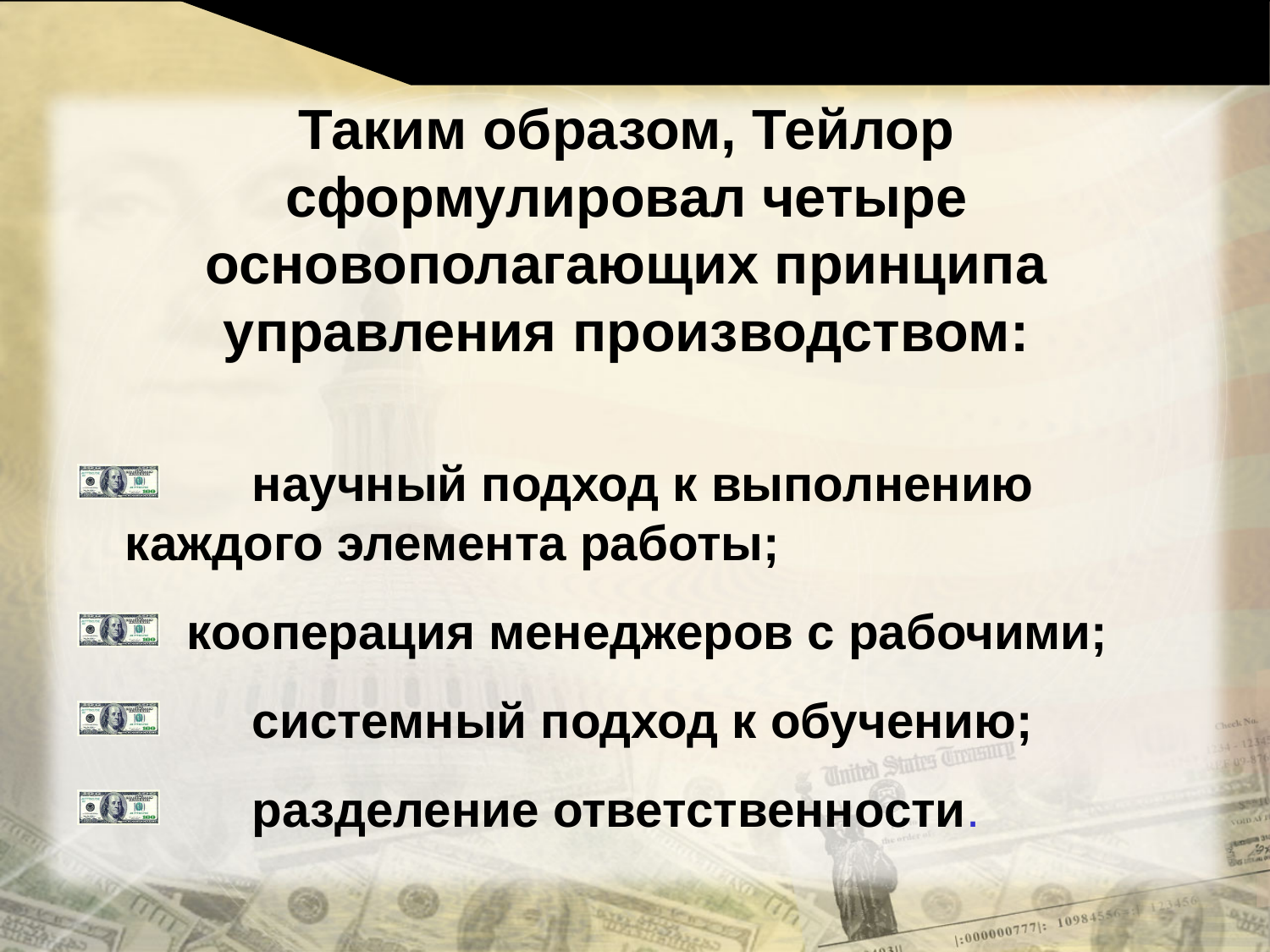

Таким образом, Тейлор сформулировал четыре основополагающих принципа управления производством:

	научный подход к выполнению каждого элемента работы;

  кооперация менеджеров с рабочими;

	системный подход к обучению;

	разделение ответственности.